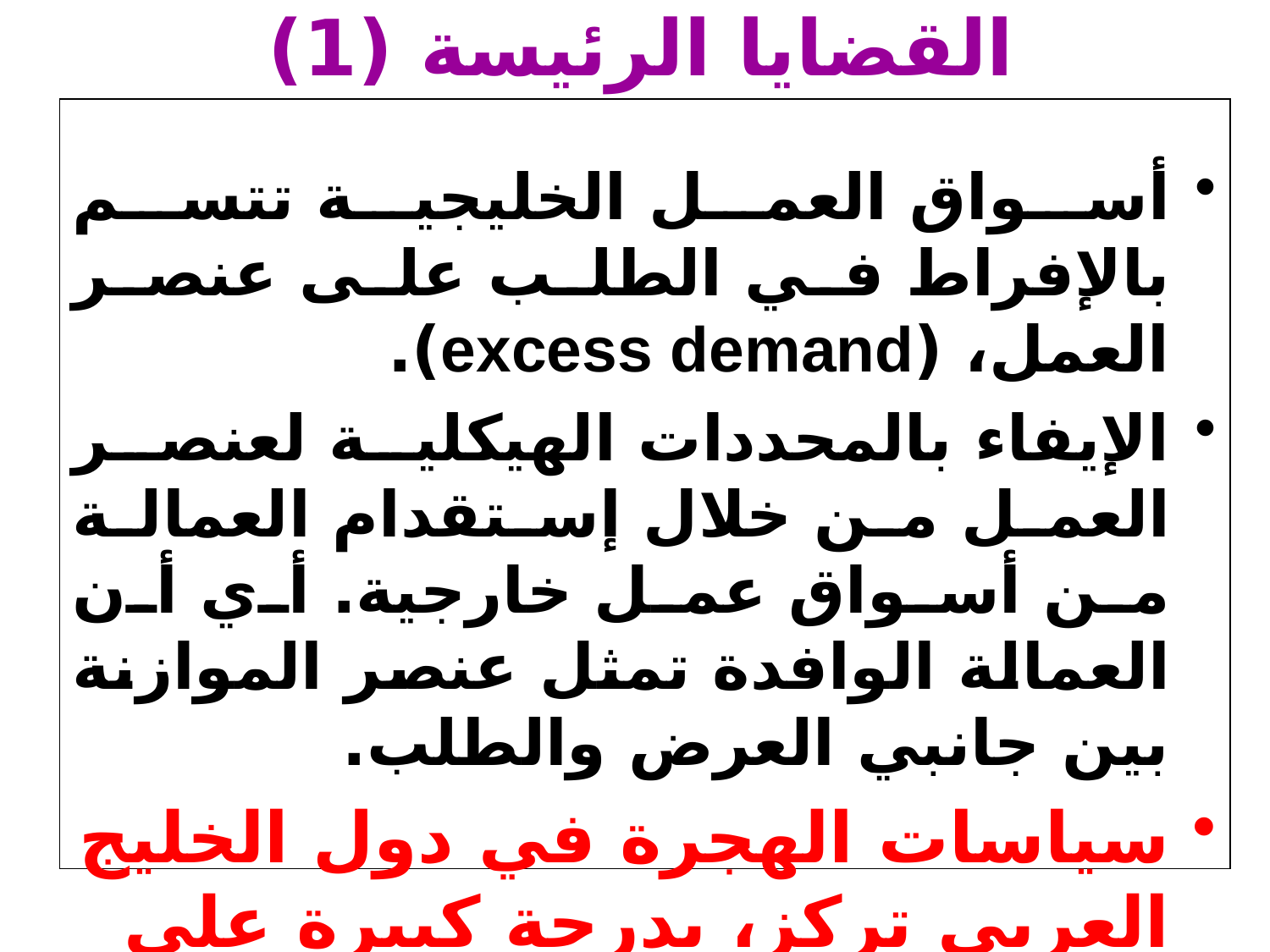

# القضايا الرئيسة (1)

أسواق العمل الخليجية تتسم بالإفراط في الطلب على عنصر العمل، (excess demand).
الإيفاء بالمحددات الهيكلية لعنصر العمل من خلال إستقدام العمالة من أسواق عمل خارجية. أي أن العمالة الوافدة تمثل عنصر الموازنة بين جانبي العرض والطلب.
سياسات الهجرة في دول الخليج العربي تركز، بدرجة كبيرة على سوق العمل.